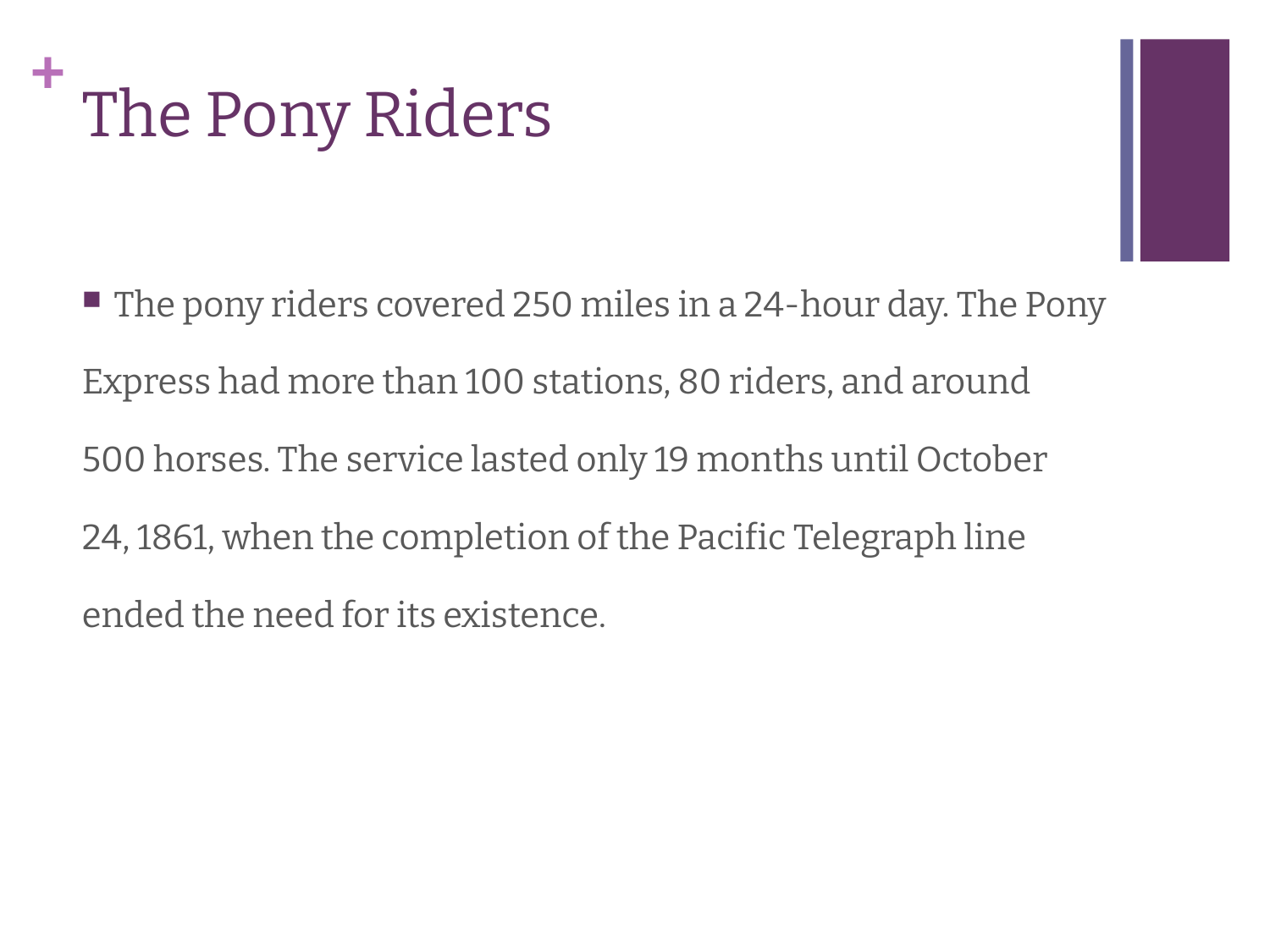

# The Pony Riders
The pony riders covered 250 miles in a 24-hour day. The Pony
Express had more than 100 stations, 80 riders, and around
500 horses. The service lasted only 19 months until October
24, 1861, when the completion of the Pacific Telegraph line
ended the need for its existence.